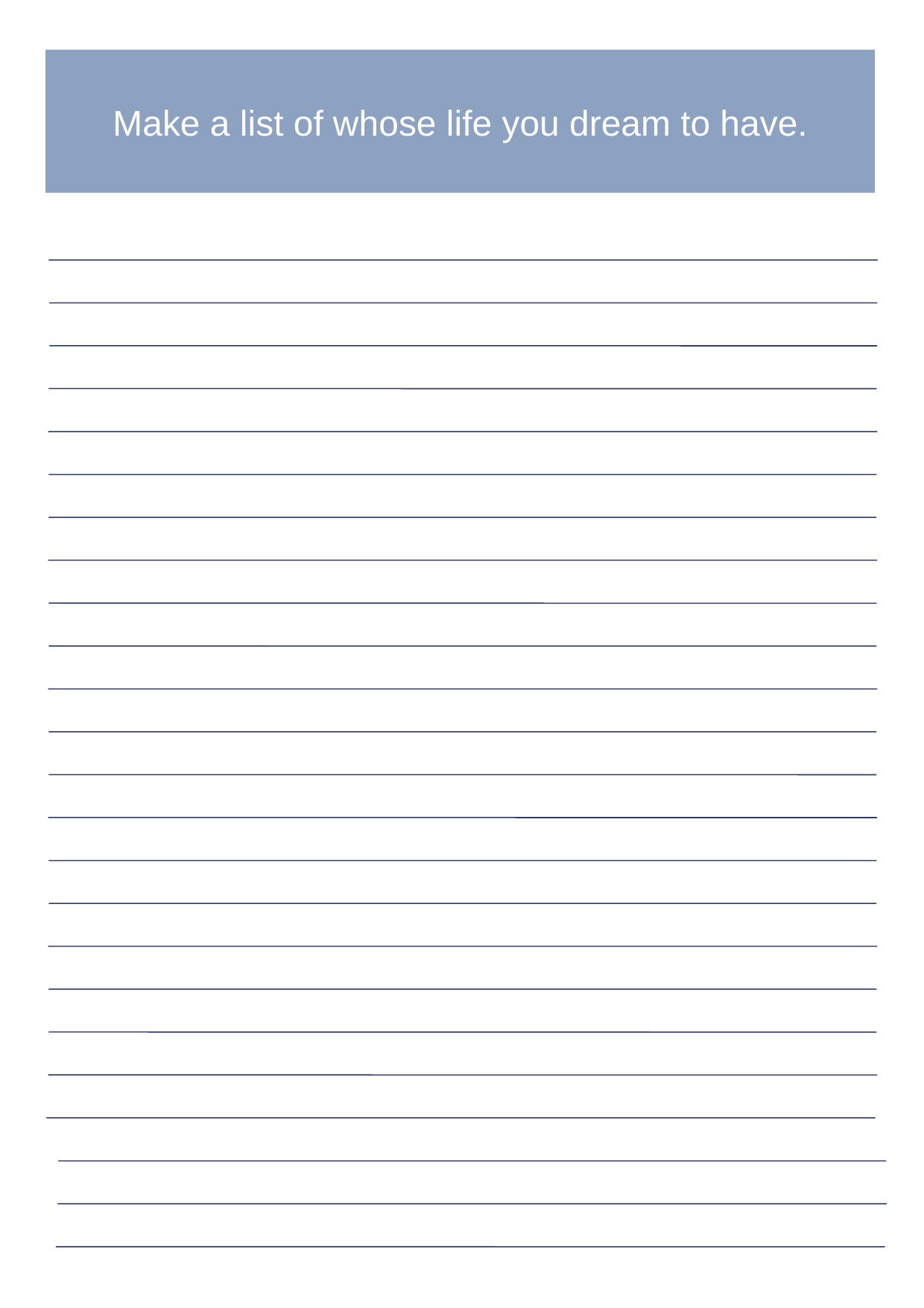

Make a list of whose life you dream to have.